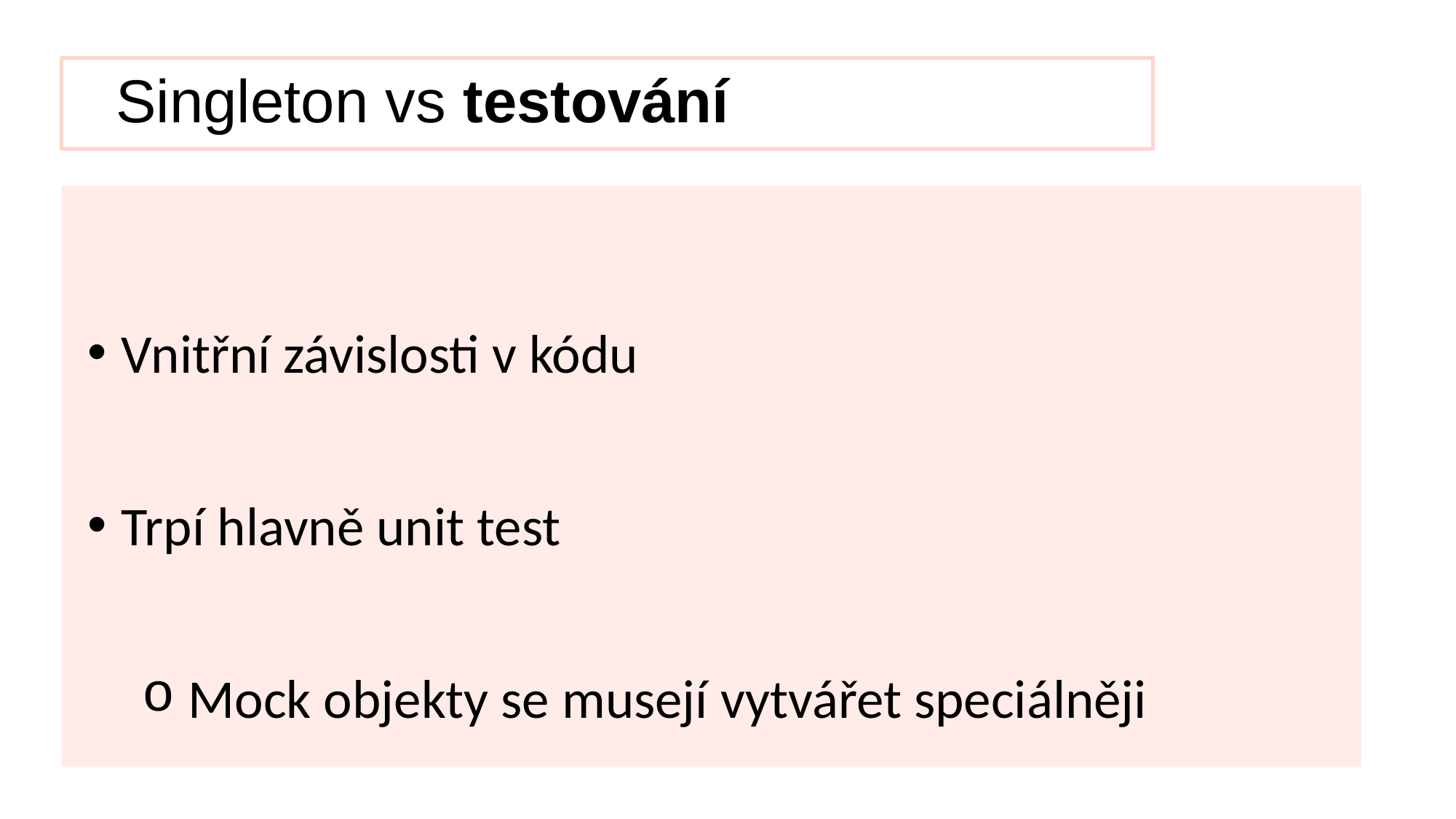

# Singleton vs testování

Vnitřní závislosti v kódu
Trpí hlavně unit test
 Mock objekty se musejí vytvářet speciálněji